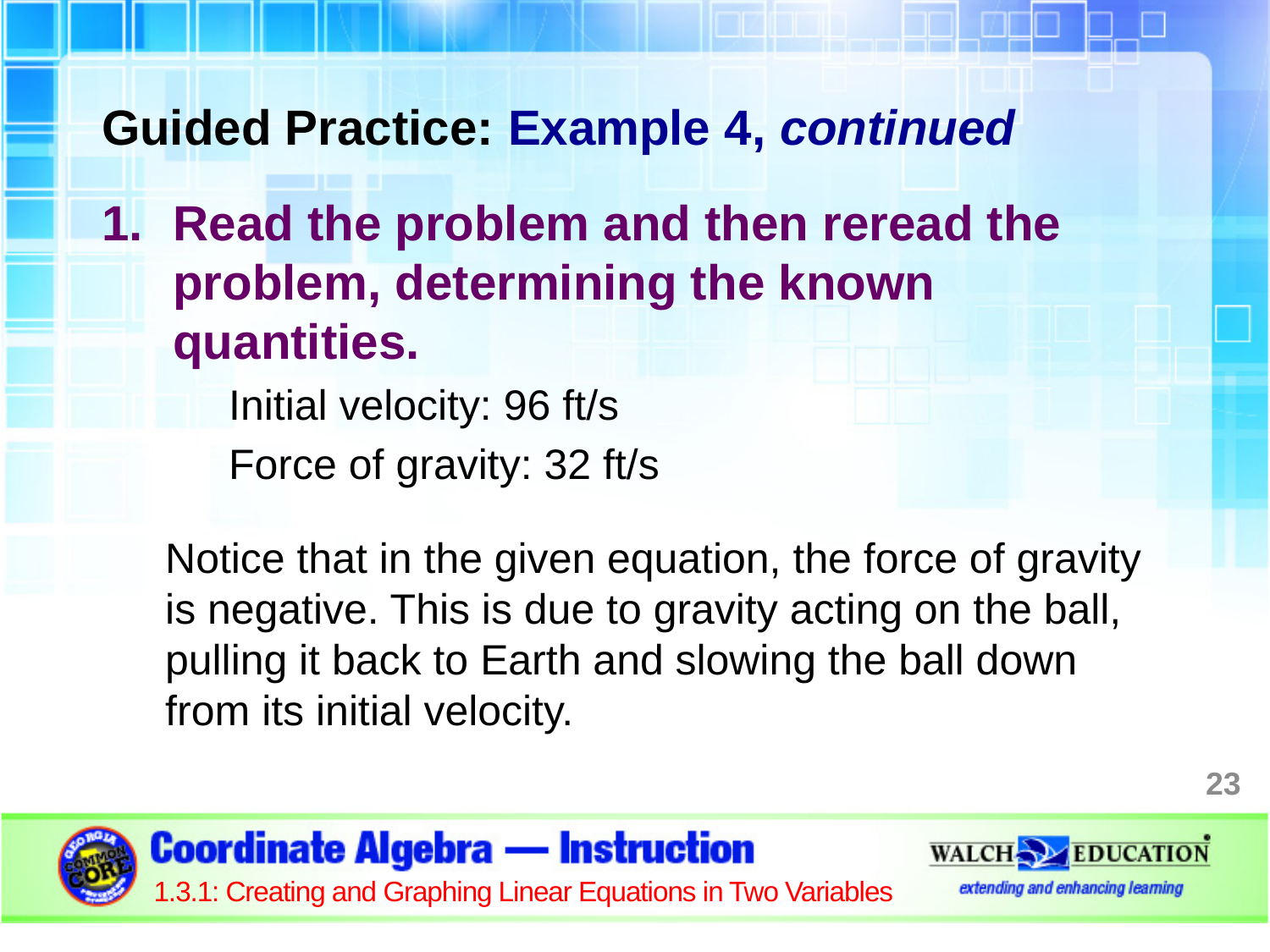

Guided Practice: Example 4, continued

Read the problem and then reread the problem, determining the known quantities.
Initial velocity: 96 ft/s
Force of gravity: 32 ft/s

Notice that in the given equation, the force of gravity is negative. This is due to gravity acting on the ball, pulling it back to Earth and slowing the ball down from its initial velocity.

23
1.3.1: Creating and Graphing Linear Equations in Two Variables